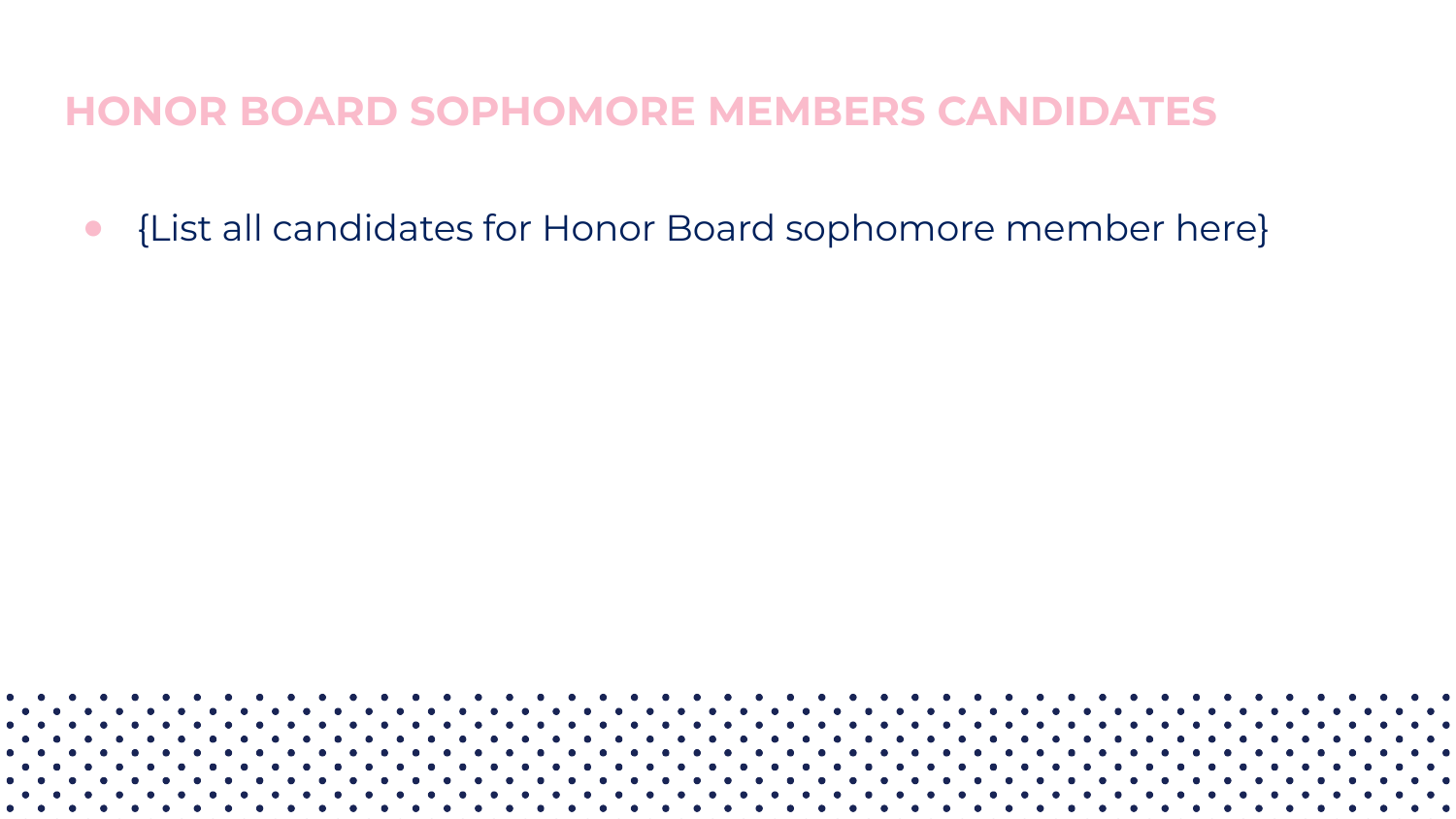

# HONOR BOARD SOPHOMORE MEMBERS CANDIDATES
{List all candidates for Honor Board sophomore member here}